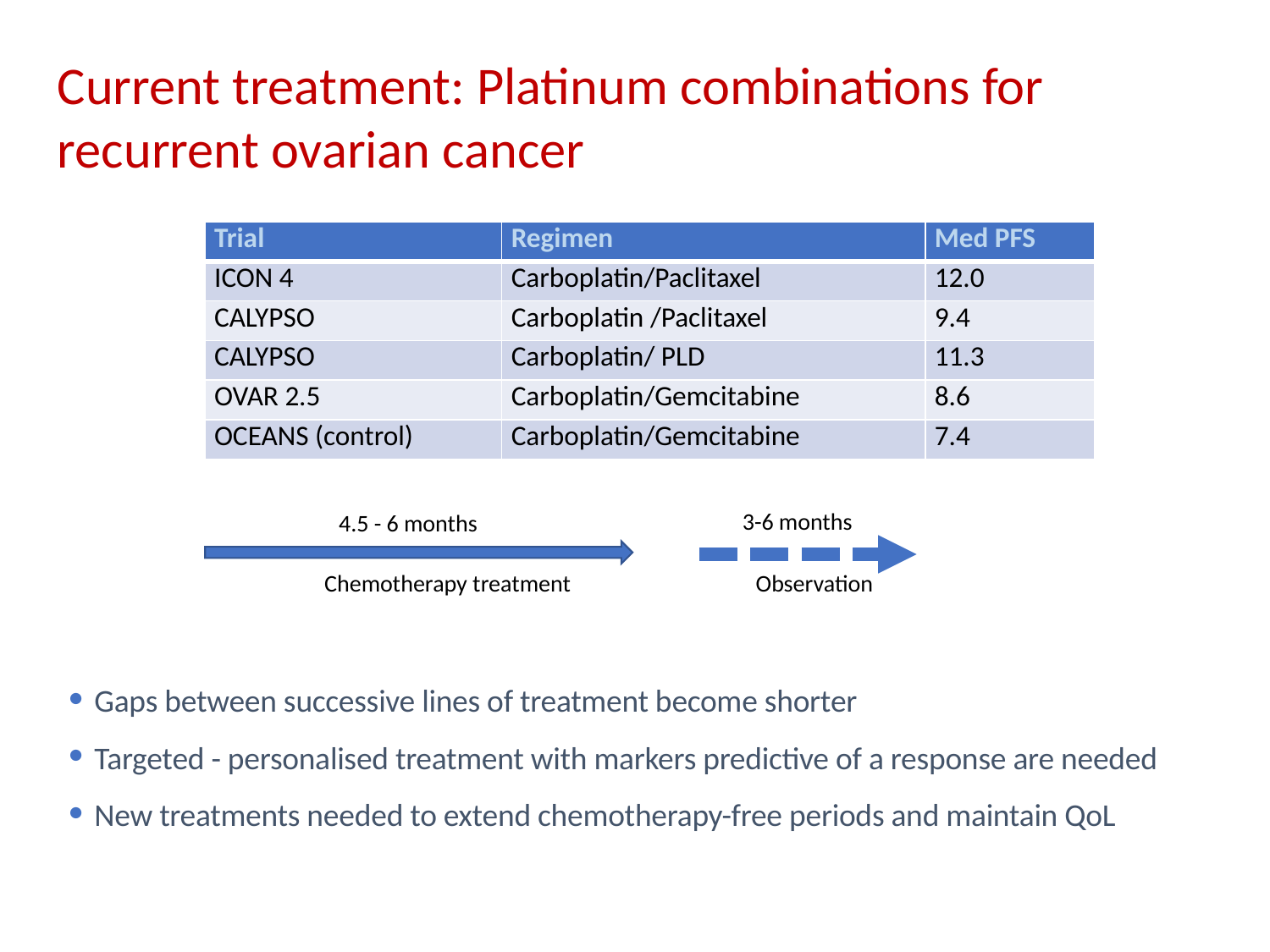

# Current treatment: Platinum combinations for recurrent ovarian cancer
| Trial | Regimen | Med PFS |
| --- | --- | --- |
| ICON 4 | Carboplatin/Paclitaxel | 12.0 |
| CALYPSO | Carboplatin /Paclitaxel | 9.4 |
| CALYPSO | Carboplatin/ PLD | 11.3 |
| OVAR 2.5 | Carboplatin/Gemcitabine | 8.6 |
| OCEANS (control) | Carboplatin/Gemcitabine | 7.4 |
3-6 months
Observation
4.5 - 6 months

Chemotherapy treatment
Gaps between successive lines of treatment become shorter
Targeted - personalised treatment with markers predictive of a response are needed
New treatments needed to extend chemotherapy-free periods and maintain QoL